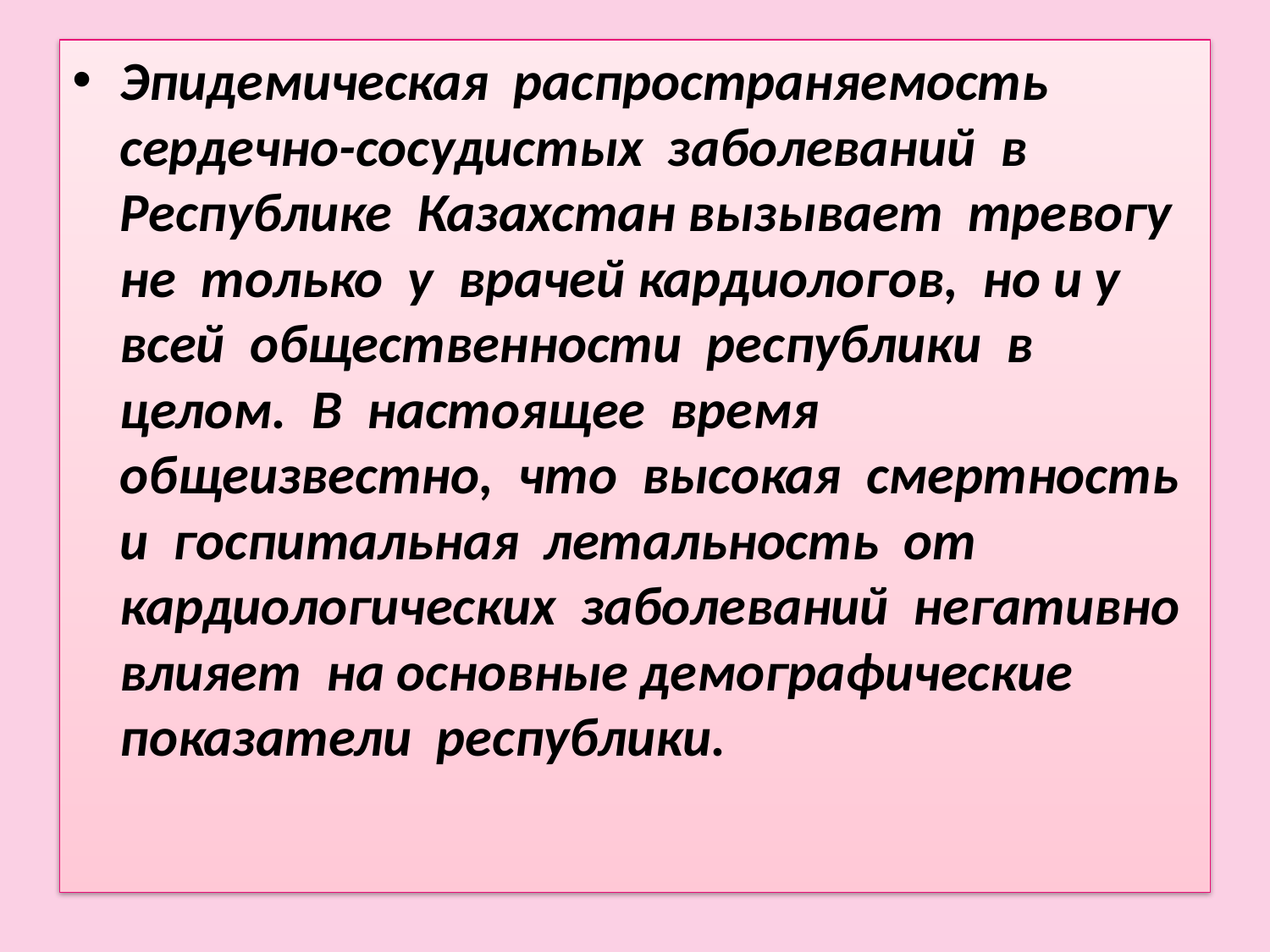

#
Эпидемическая  распространяемость  сердечно-сосудистых  заболеваний  в Республике  Казахстан вызывает  тревогу  не  только  у  врачей кардиологов,  но и у  всей  общественности  республики  в  целом.  В  настоящее  время общеизвестно,  что  высокая  смертность  и  госпитальная  летальность  от кардиологических  заболеваний  негативно  влияет  на основные демографические показатели  республики.